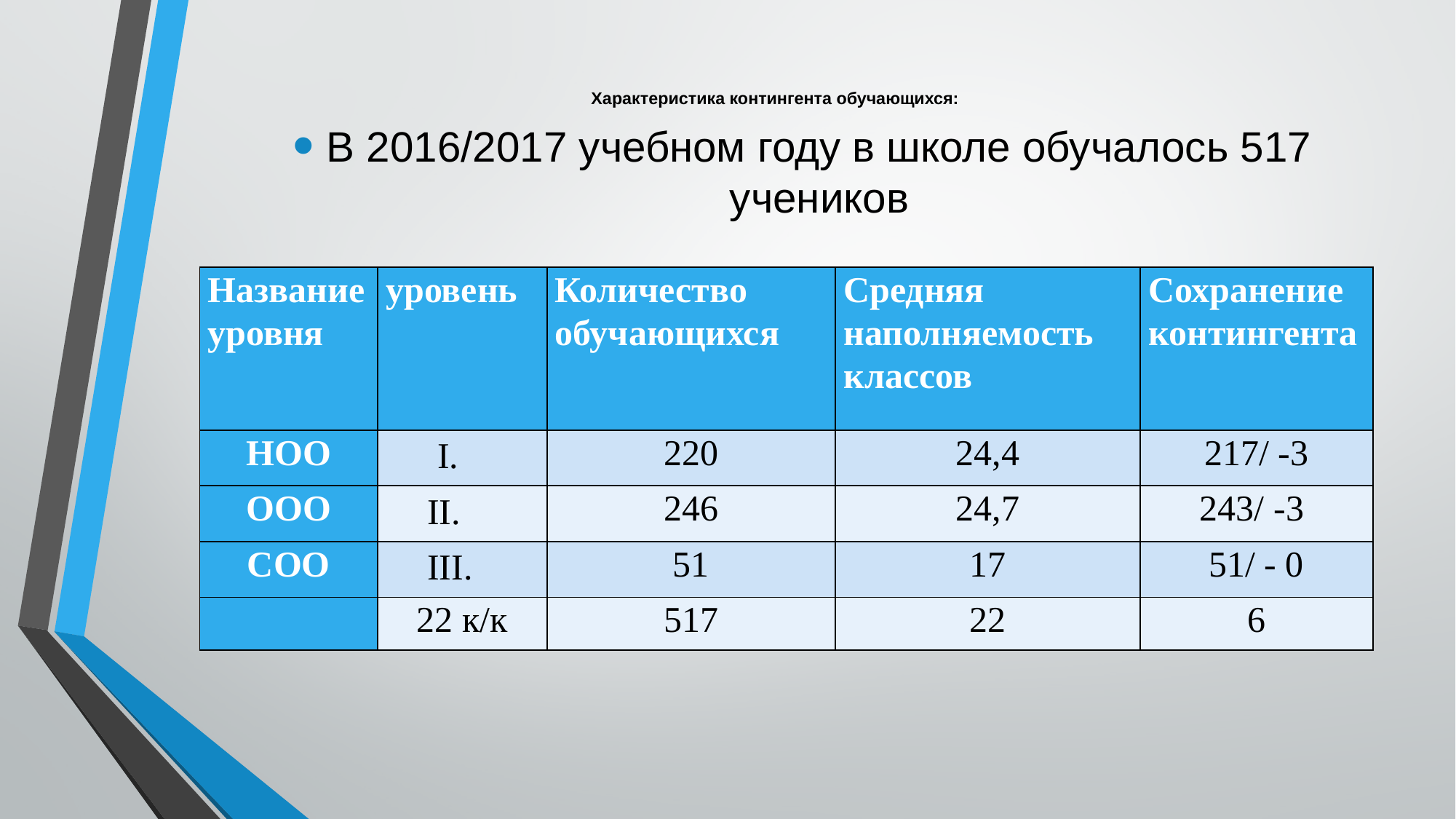

# Характеристика контингента обучающихся:
В 2016/2017 учебном году в школе обучалось 517 учеников

| Название уровня | уровень | Количество обучающихся | Средняя наполняемость классов | Сохранение контингента |
| --- | --- | --- | --- | --- |
| НОО |  | 220 | 24,4 | 217/ -3 |
| ООО |  | 246 | 24,7 | 243/ -3 |
| СОО |  | 51 | 17 | 51/ - 0 |
|  | 22 к/к | 517 | 22 | 6 |